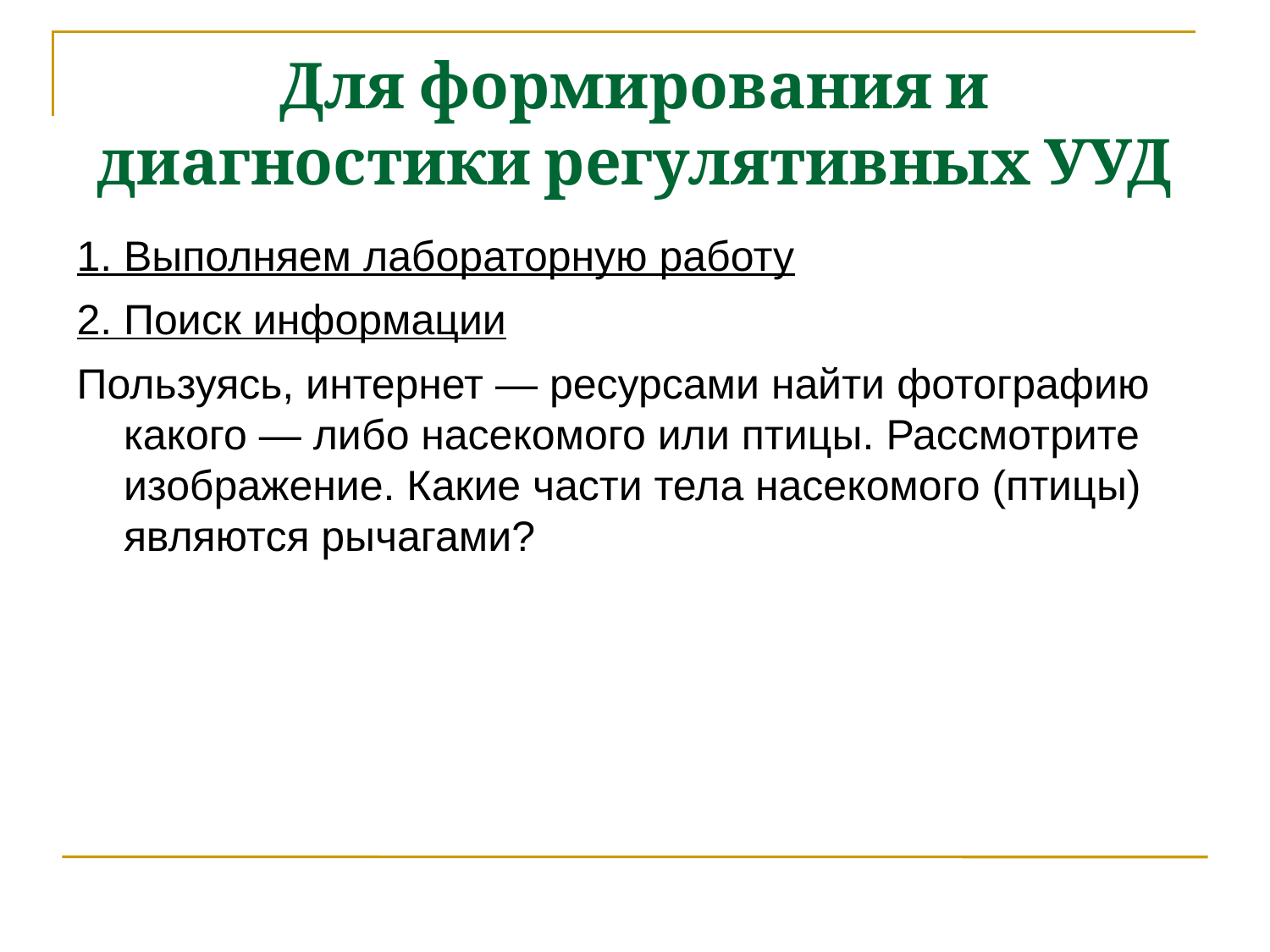

Для формирования и диагностики регулятивных УУД
1. Выполняем лабораторную работу
2. Поиск информации
Пользуясь, интернет — ресурсами найти фотографию какого — либо насекомого или птицы. Рассмотрите изображение. Какие части тела насекомого (птицы) являются рычагами?